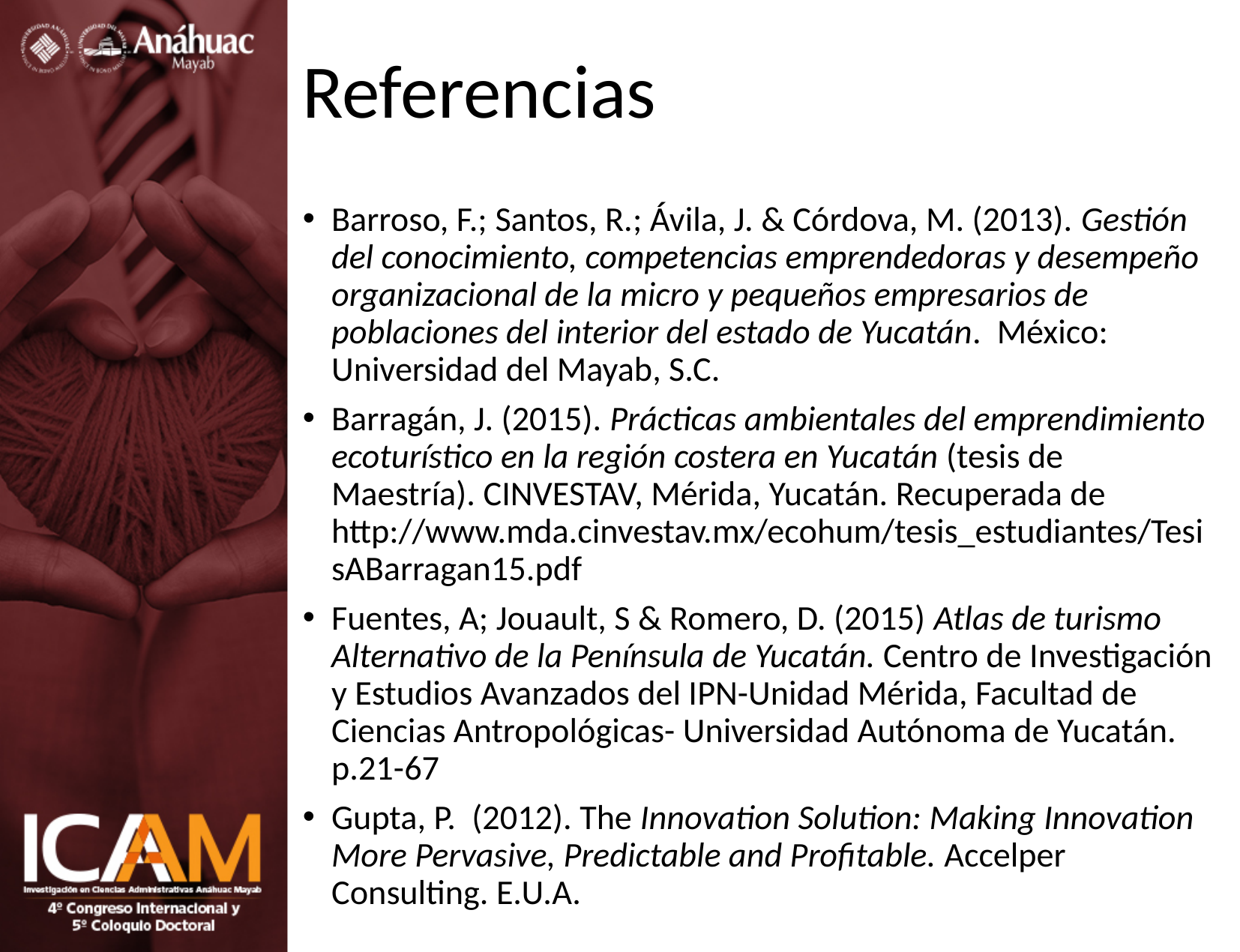

# Referencias
Barroso, F.; Santos, R.; Ávila, J. & Córdova, M. (2013). Gestión del conocimiento, competencias emprendedoras y desempeño organizacional de la micro y pequeños empresarios de poblaciones del interior del estado de Yucatán.  México: Universidad del Mayab, S.C.
Barragán, J. (2015). Prácticas ambientales del emprendimiento ecoturístico en la región costera en Yucatán (tesis de Maestría). CINVESTAV, Mérida, Yucatán. Recuperada de http://www.mda.cinvestav.mx/ecohum/tesis_estudiantes/TesisABarragan15.pdf
Fuentes, A; Jouault, S & Romero, D. (2015) Atlas de turismo Alternativo de la Península de Yucatán. Centro de Investigación y Estudios Avanzados del IPN-Unidad Mérida, Facultad de Ciencias Antropológicas- Universidad Autónoma de Yucatán. p.21-67
Gupta, P.  (2012). The Innovation Solution: Making Innovation More Pervasive, Predictable and Profitable. Accelper Consulting. E.U.A.